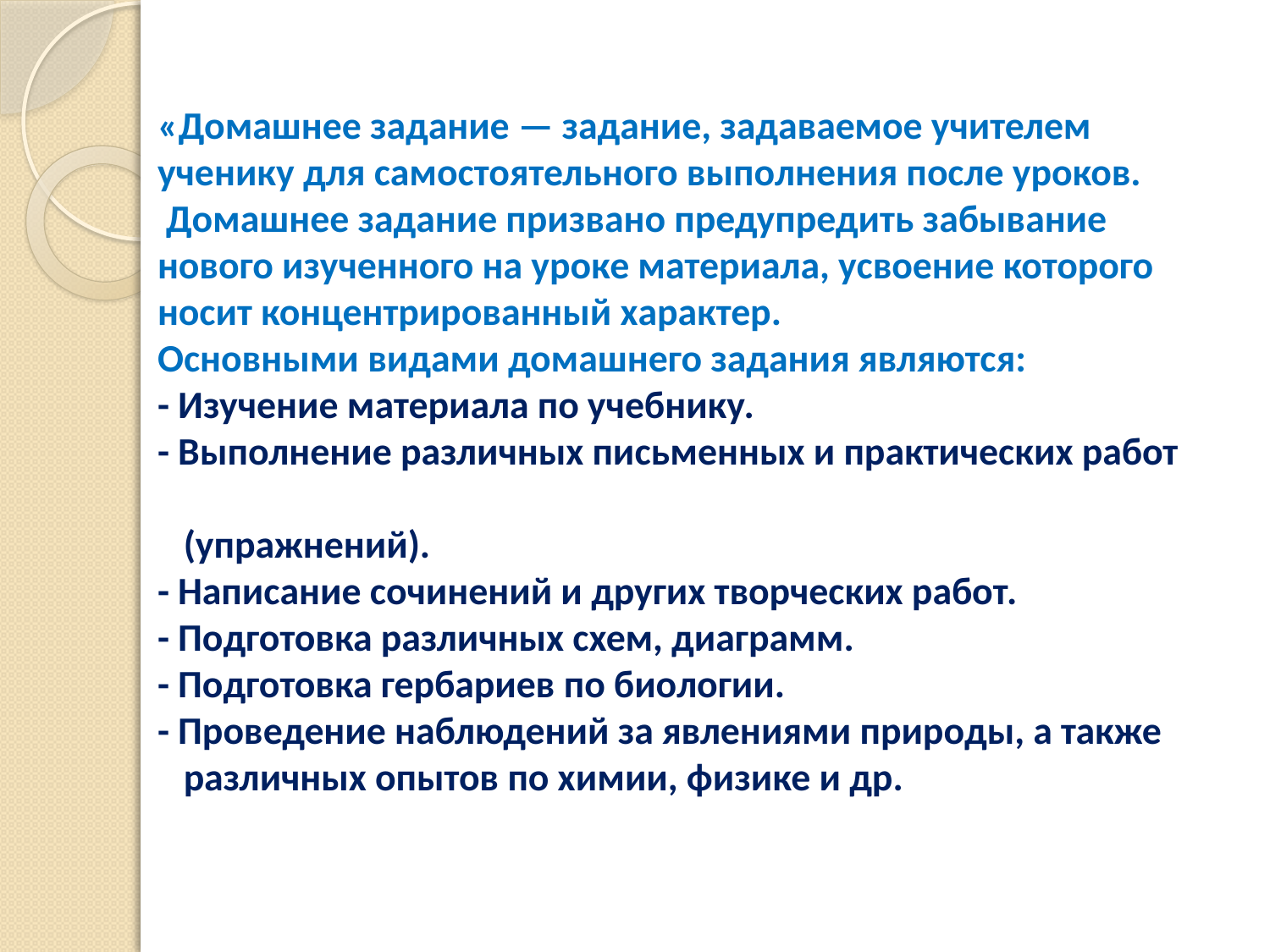

# «Домашнее задание — задание, задаваемое учителем ученику для самостоятельного выполнения после уроков. Домашнее задание призвано предупредить забывание нового изученного на уроке материала, усвоение которого носит концентрированный характер. Основными видами домашнего задания являются: - Изучение материала по учебнику. - Выполнение различных письменных и практических работ (упражнений). - Написание сочинений и других творческих работ. - Подготовка различных схем, диаграмм. - Подготовка гербариев по биологии. - Проведение наблюдений за явлениями природы, а также различных опытов по химии, физике и др.